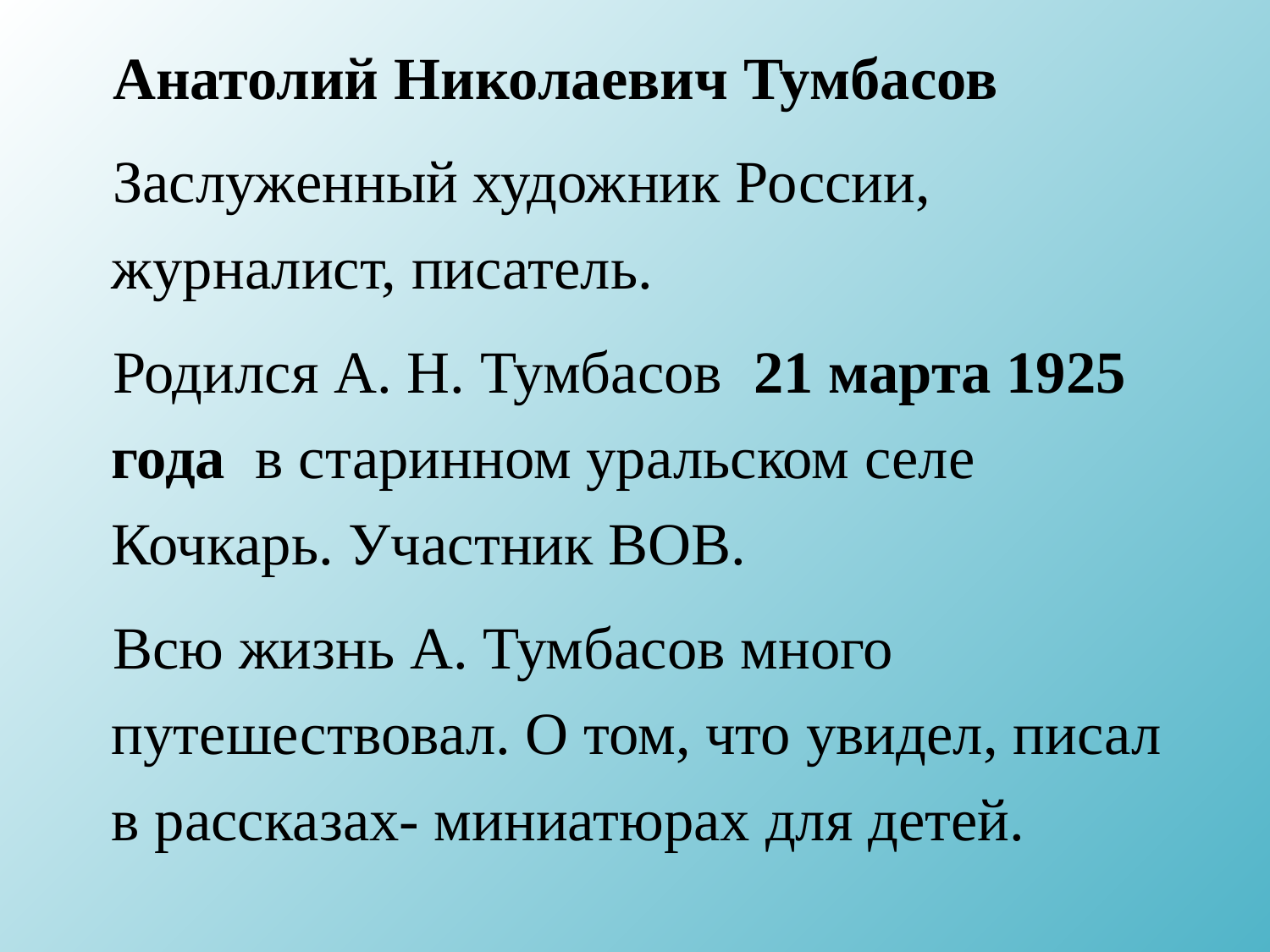

Анатолий Николаевич Тумбасов
Заслуженный художник России, журналист, писатель.
Родился А. Н. Тумбасов  21 марта 1925 года  в старинном уральском селе Кочкарь. Участник ВОВ.
Всю жизнь А. Тумбасов много путешествовал. О том, что увидел, писал в рассказах- миниатюрах для детей.